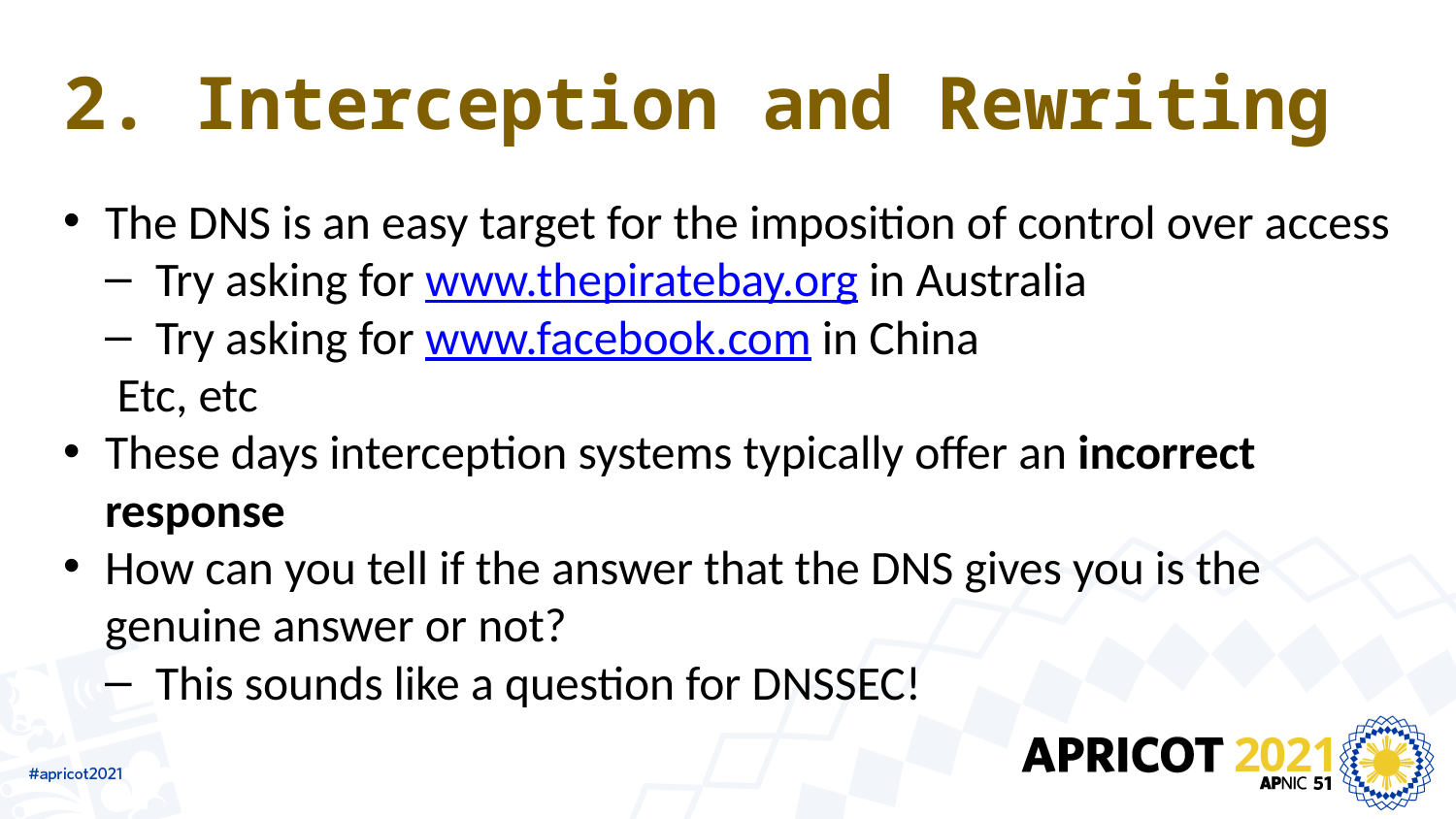

# 2. Interception and Rewriting
The DNS is an easy target for the imposition of control over access
Try asking for www.thepiratebay.org in Australia
Try asking for www.facebook.com in China
Etc, etc
These days interception systems typically offer an incorrect response
How can you tell if the answer that the DNS gives you is the genuine answer or not?
This sounds like a question for DNSSEC!